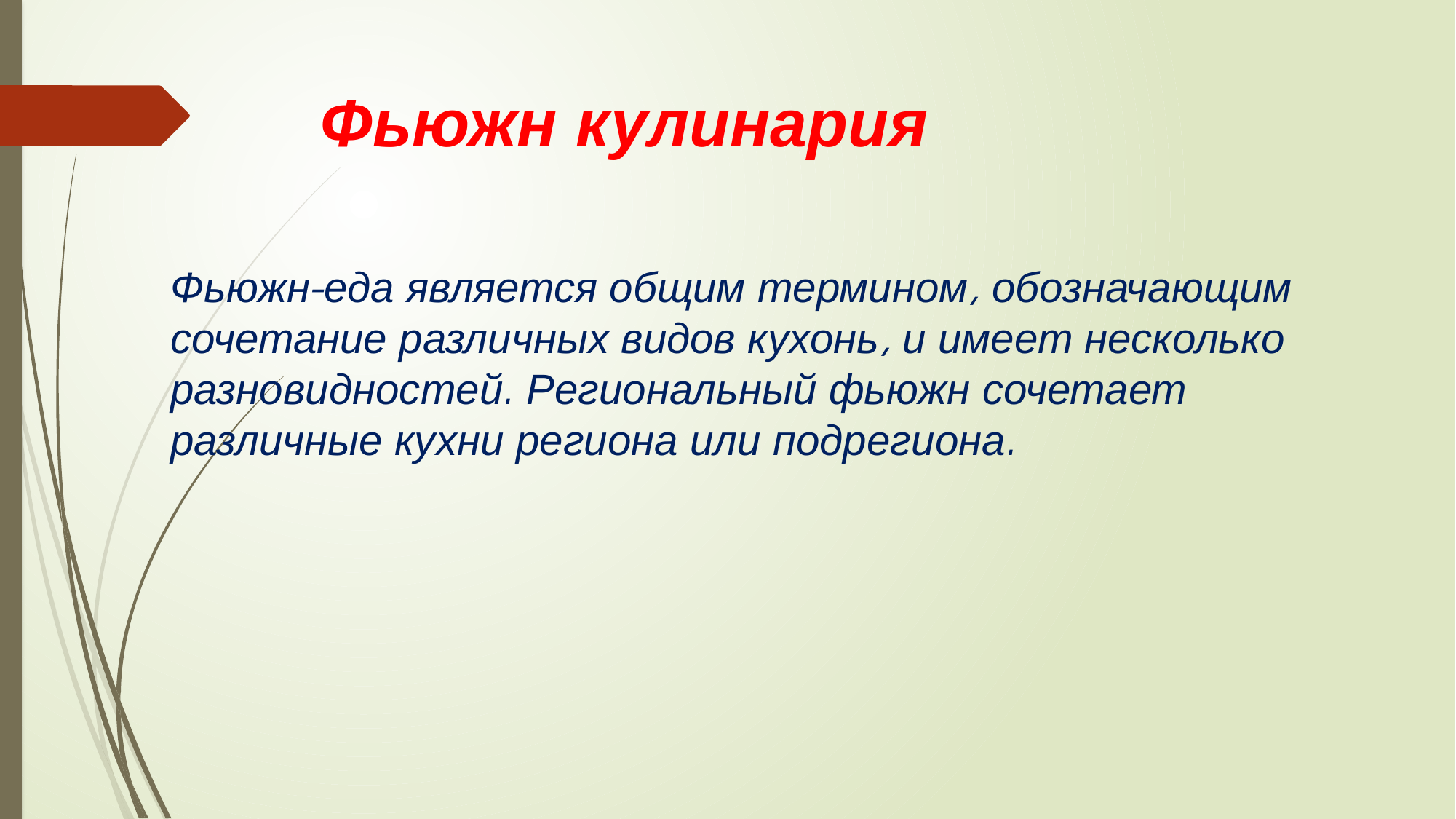

# Фьюжн кулинария
Фьюжн-еда является общим термином, обозначающим сочетание различных видов кухонь, и имеет несколько разновидностей. Региональный фьюжн сочетает различные кухни региона или подрегиона.